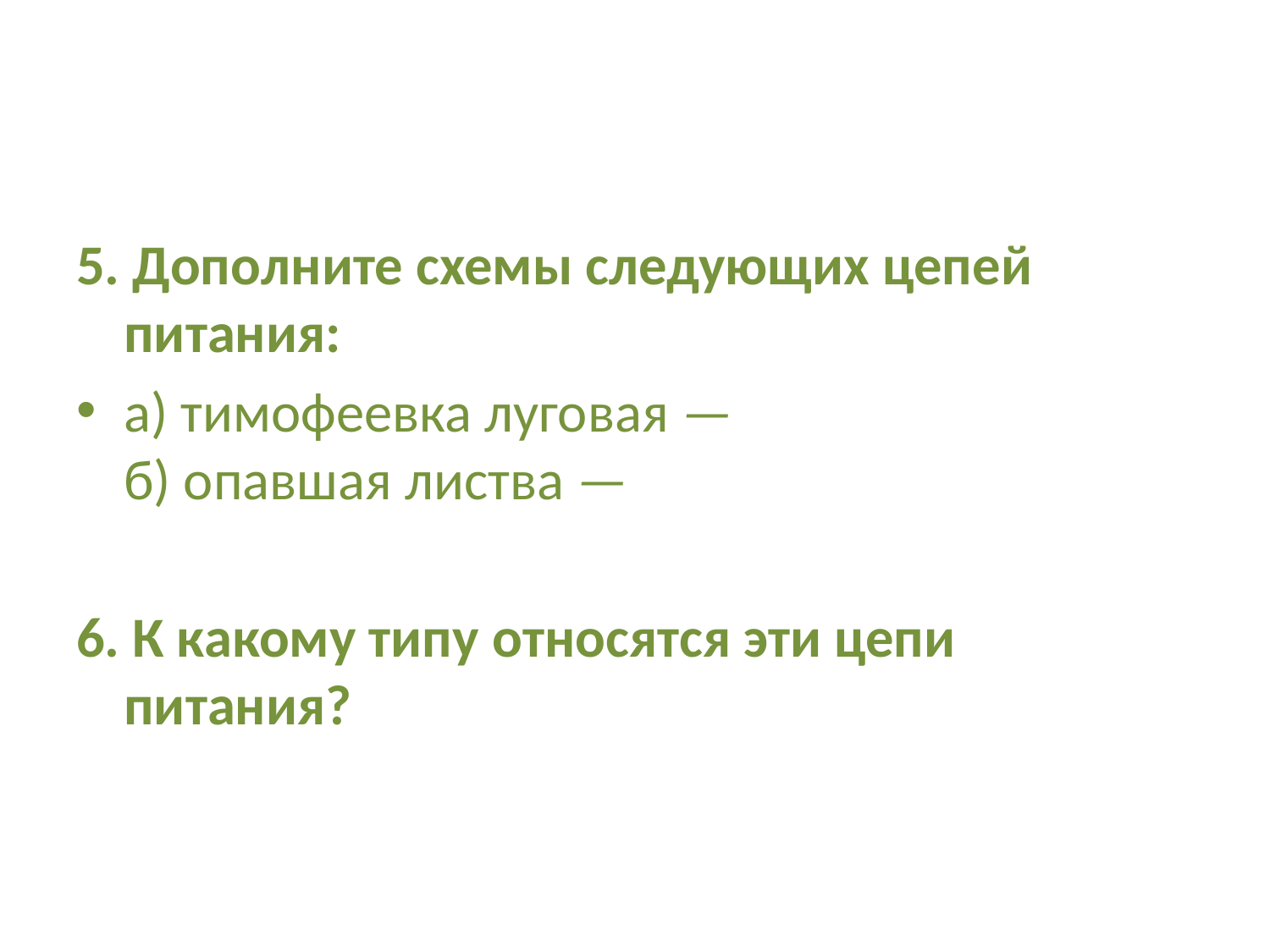

#
5. Дополните схемы следующих цепей питания:
а) тимофеевка луговая —
б) опавшая листва —

6. К какому типу относятся эти цепи питания?